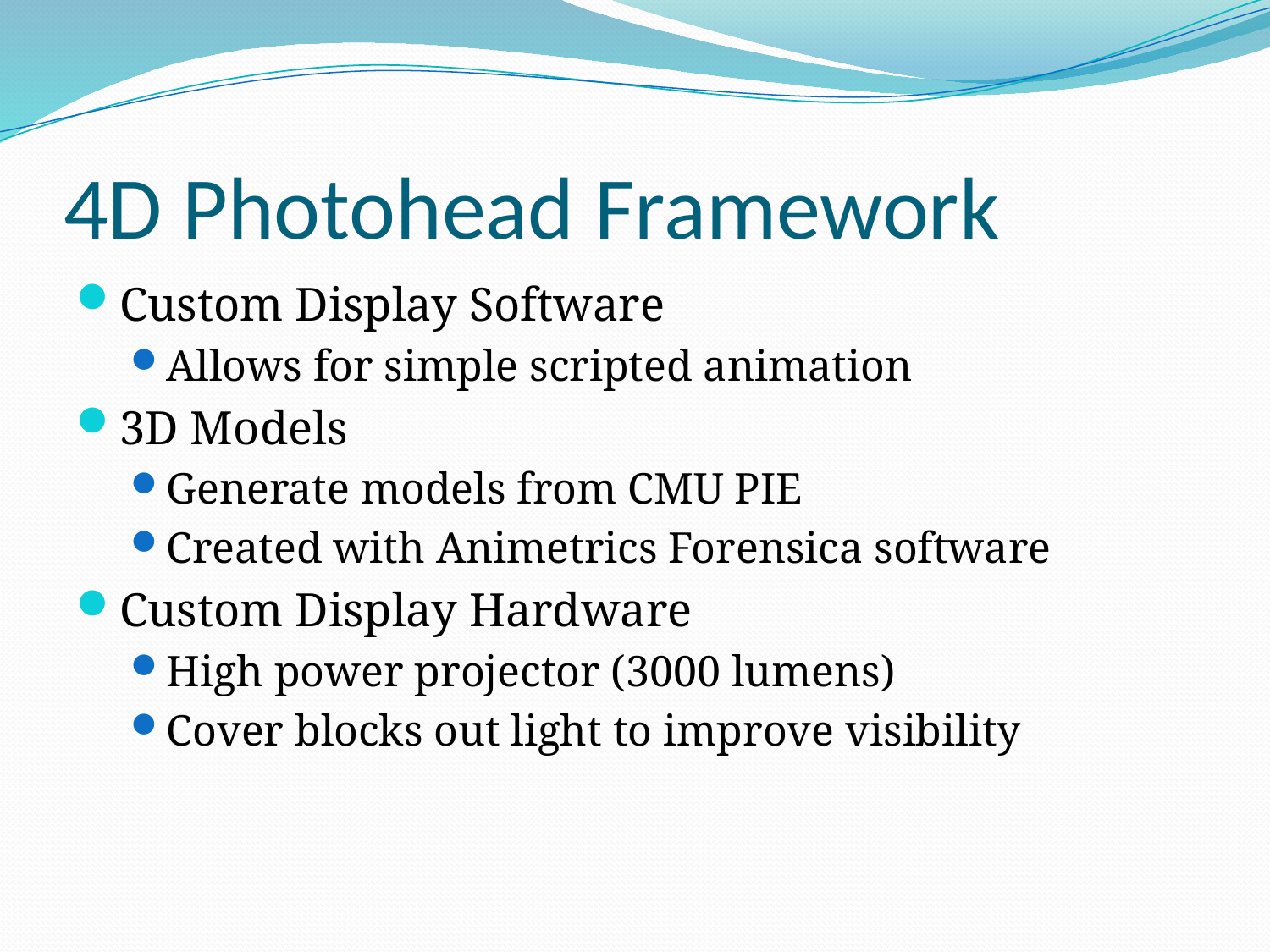

# 4D Photohead Framework
Custom Display Software
Allows for simple scripted animation
3D Models
Generate models from CMU PIE
Created with Animetrics Forensica software
Custom Display Hardware
High power projector (3000 lumens)
Cover blocks out light to improve visibility